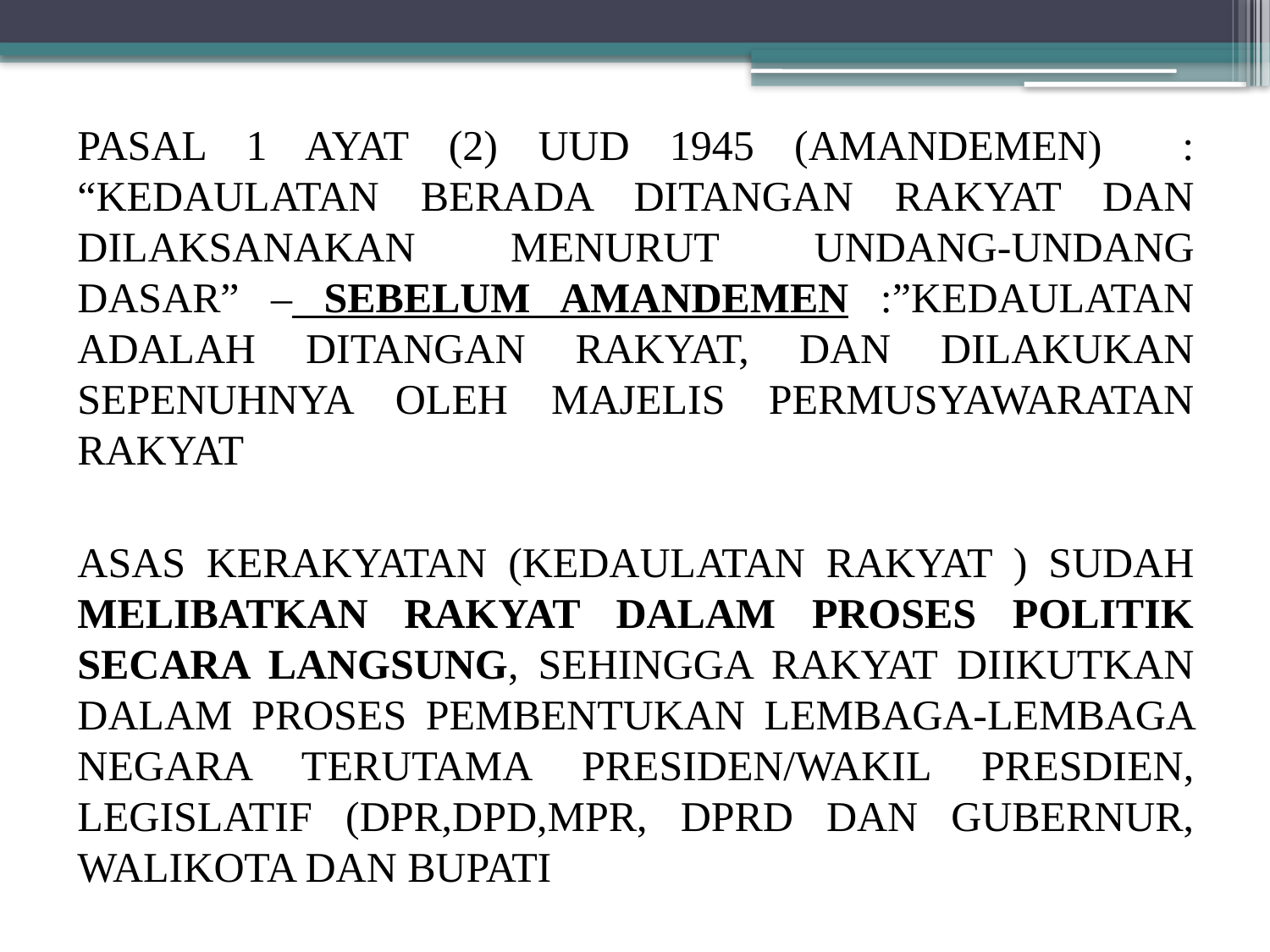

PASAL 1 AYAT (2) UUD 1945 (AMANDEMEN)  : “KEDAULATAN BERADA DITANGAN RAKYAT DAN DILAKSANAKAN MENURUT UNDANG-UNDANG DASAR” – SEBELUM AMANDEMEN :”KEDAULATAN ADALAH DITANGAN RAKYAT, DAN DILAKUKAN SEPENUHNYA OLEH MAJELIS PERMUSYAWARATAN RAKYAT

ASAS KERAKYATAN (KEDAULATAN RAKYAT ) SUDAH MELIBATKAN RAKYAT DALAM PROSES POLITIK SECARA LANGSUNG, SEHINGGA RAKYAT DIIKUTKAN DALAM PROSES PEMBENTUKAN LEMBAGA-LEMBAGA NEGARA TERUTAMA PRESIDEN/WAKIL PRESDIEN, LEGISLATIF (DPR,DPD,MPR, DPRD DAN GUBERNUR, WALIKOTA DAN BUPATI